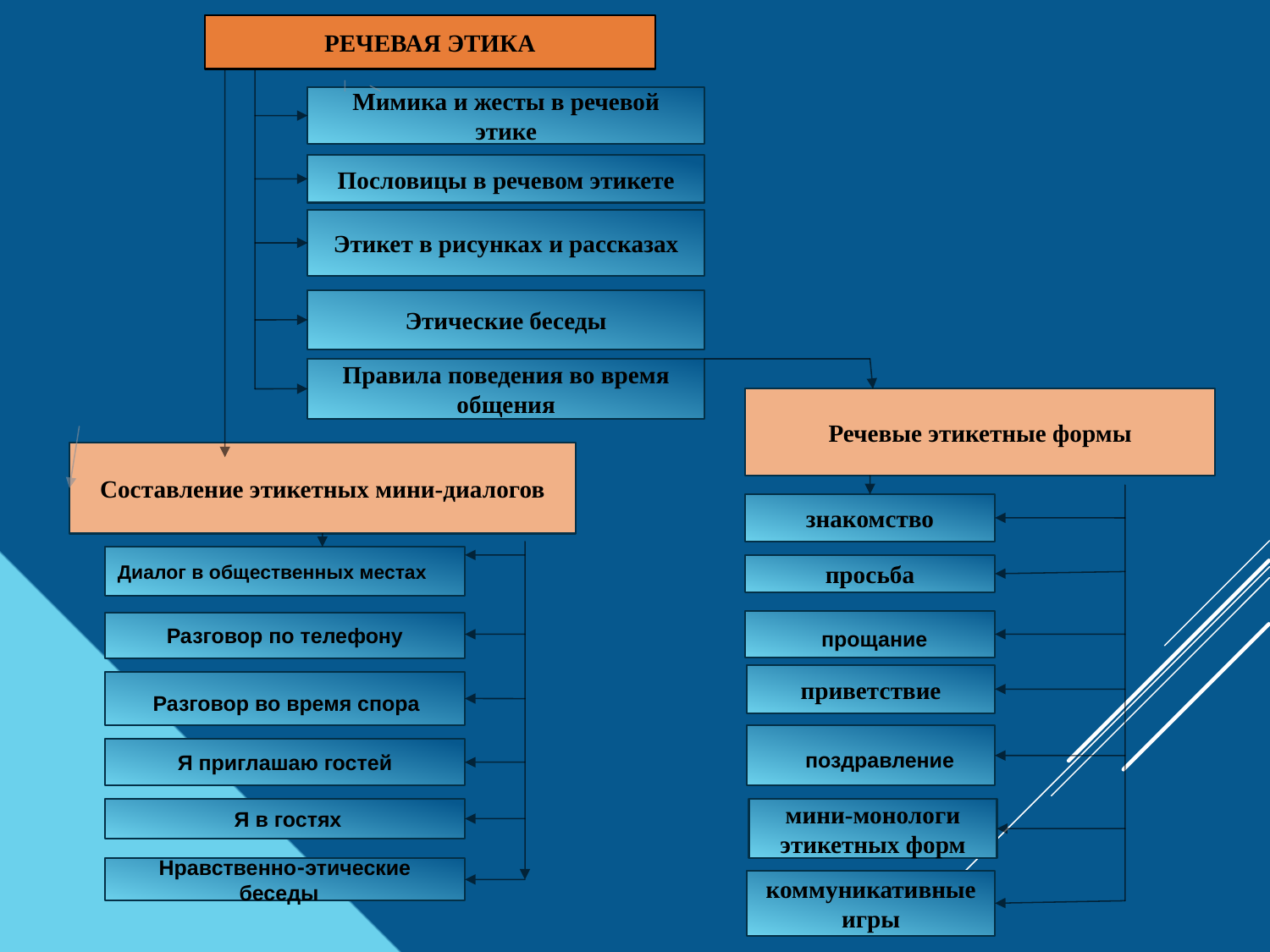

РЕЧЕВАЯ ЭТИКА
Мимика и жесты в речевой этике
Пословицы в речевом этикете
Этикет в рисунках и рассказах
Этические беседы
Правила поведения во время общения
Речевые этикетные формы
Составление этикетных мини-диалогов
знакомство
Диалог в общественных местах
просьба
 прощание
Разговор по телефону
приветствие
 Разговор во время спора
  поздравление
Я приглашаю гостей
 Я в гостях
мини-монологи этикетных форм
Нравственно-этические беседы
коммуникативные игры